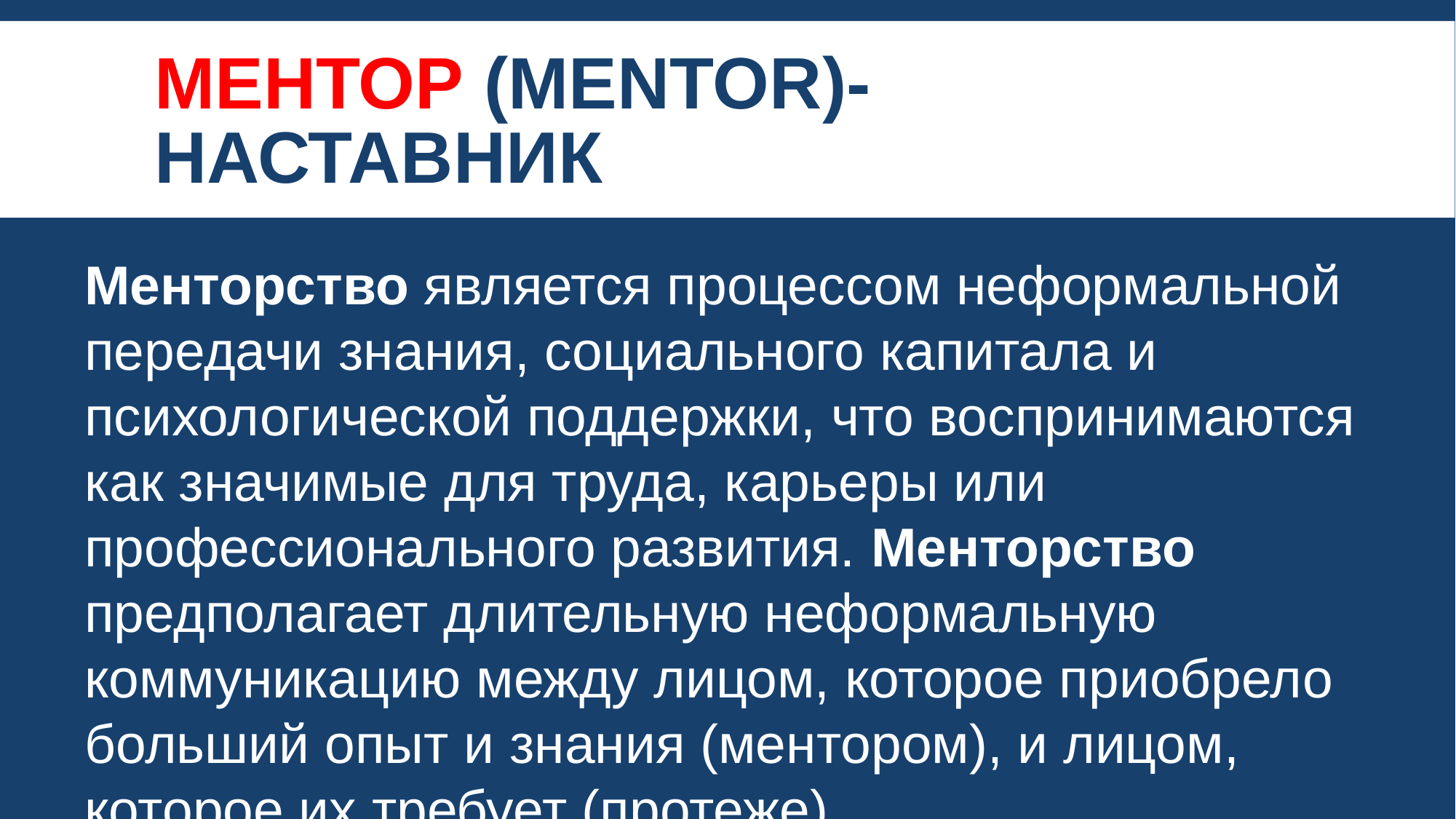

# Ментор (mentor)- наставник
Менторство является процессом неформальной передачи знания, социального капитала и психологической поддержки, что воспринимаются как значимые для труда, карьеры или профессионального развития. Менторство предполагает длительную неформальную коммуникацию между лицом, которое приобрело больший опыт и знания (ментором), и лицом, которое их требует (протеже).